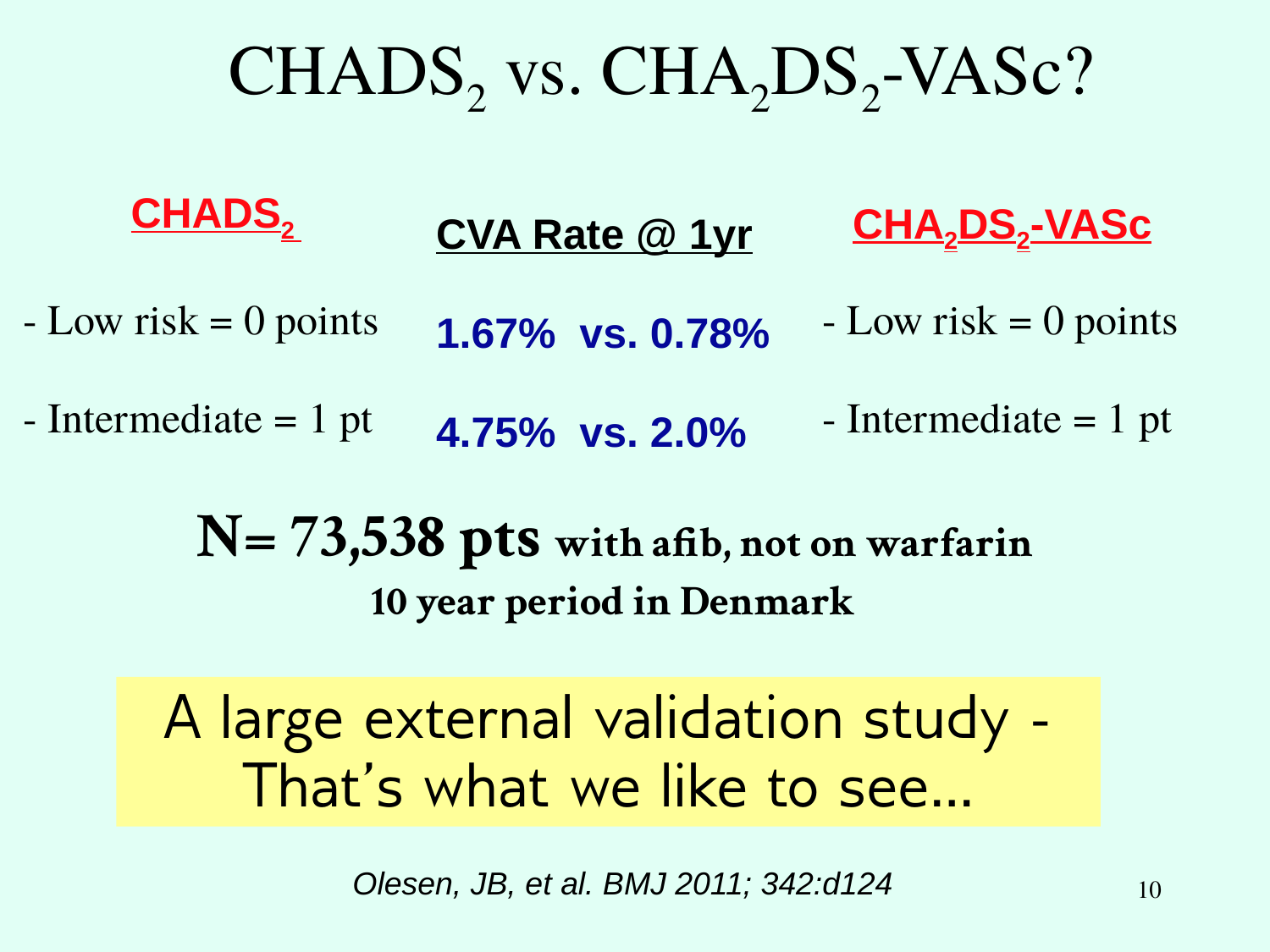

# CHADS2 vs. CHA2DS2-VASc?
CHADS2
CHA2DS2-VASc
CVA Rate @ 1yr
1.67%  vs. 0.78%
4.75%  vs. 2.0%

 - Low risk = 0 points			   	- Low risk = 0 points

 - Intermediate = 1 pt			   	- Intermediate = 1 pt
N= 73,538 pts with afib, not on warfarin
10 year period in Denmark

A large external validation study -
That’s what we like to see…
Olesen, JB, et al. BMJ 2011; 342:d124
10